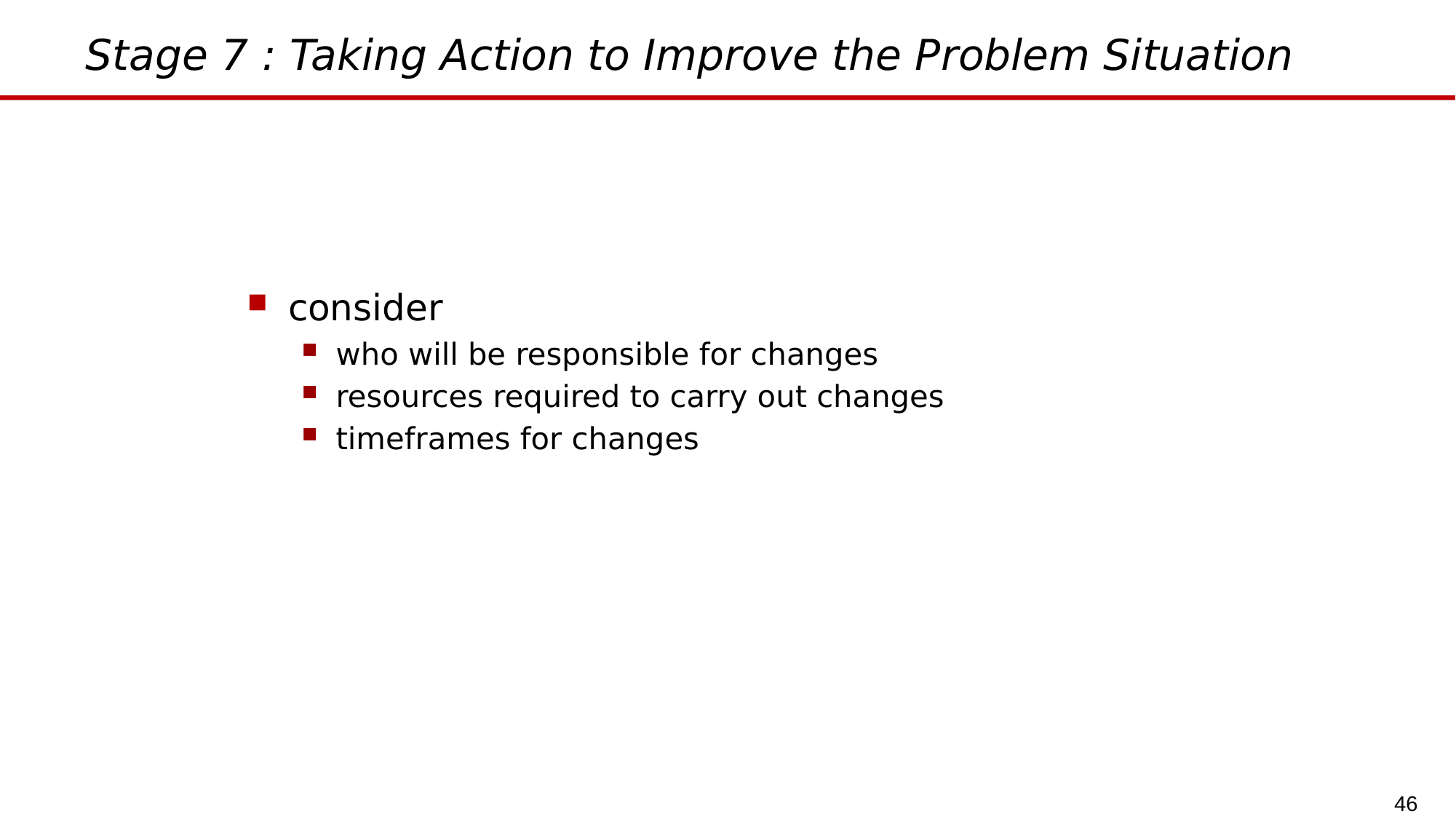

# Stage 7 : Taking Action to Improve the Problem Situation
consider
who will be responsible for changes
resources required to carry out changes
timeframes for changes
46